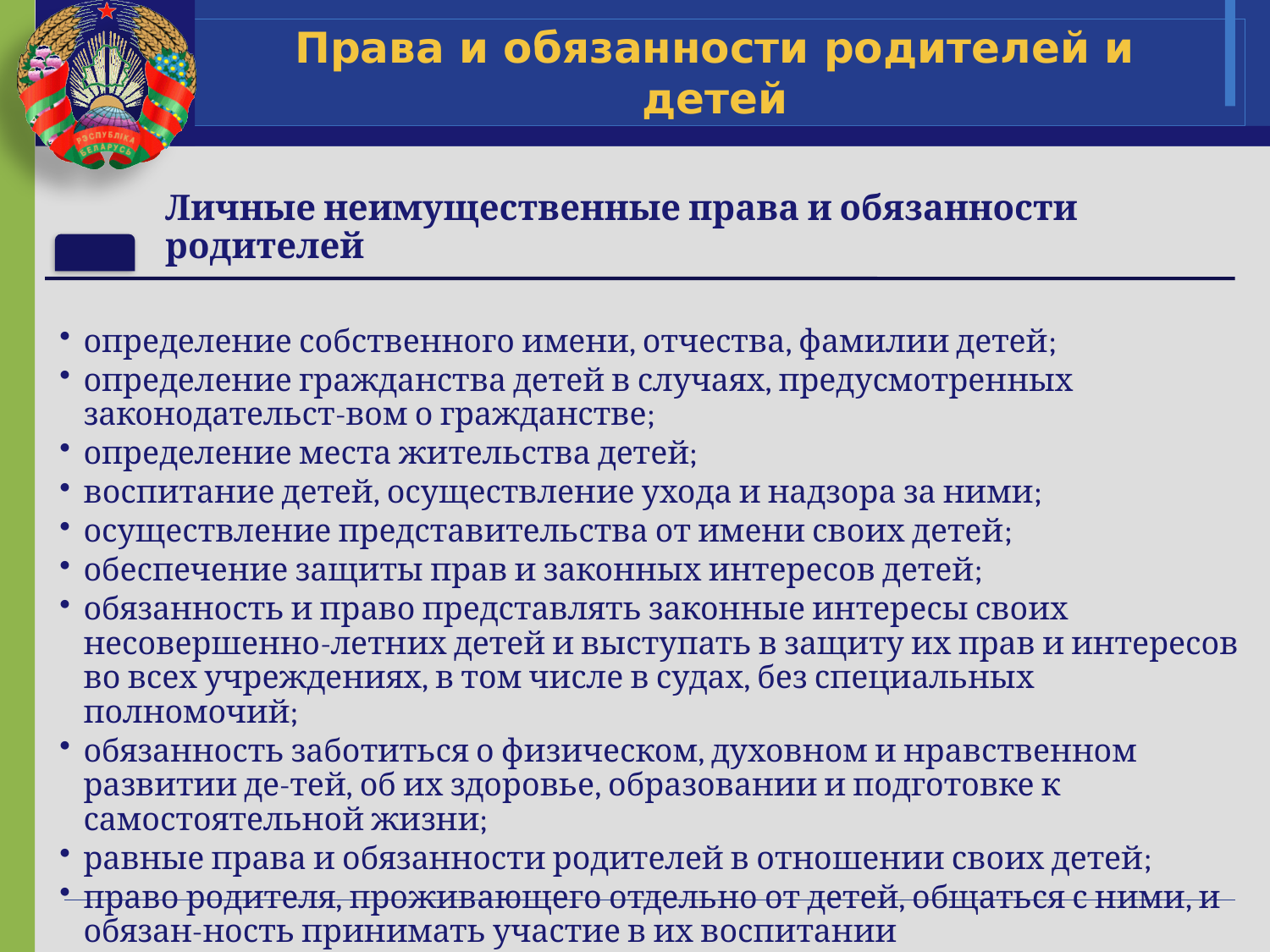

# Права и обязанности родителей и детей
Личные неимущественные права и обязанности родителей

определение собственного имени, отчества, фамилии детей;
определение гражданства детей в случаях, предусмотренных законодательст-вом о гражданстве;
определение места жительства детей;
воспитание детей, осуществление ухода и надзора за ними;
осуществление представительства от имени своих детей;
обеспечение защиты прав и законных интересов детей;
обязанность и право представлять законные интересы своих несовершенно-летних детей и выступать в защиту их прав и интересов во всех учреждениях, в том числе в судах, без специальных полномочий;
обязанность заботиться о физическом, духовном и нравственном развитии де-тей, об их здоровье, образовании и подготовке к самостоятельной жизни;
равные права и обязанности родителей в отношении своих детей;
право родителя, проживающего отдельно от детей, общаться с ними, и обязан-ность принимать участие в их воспитании